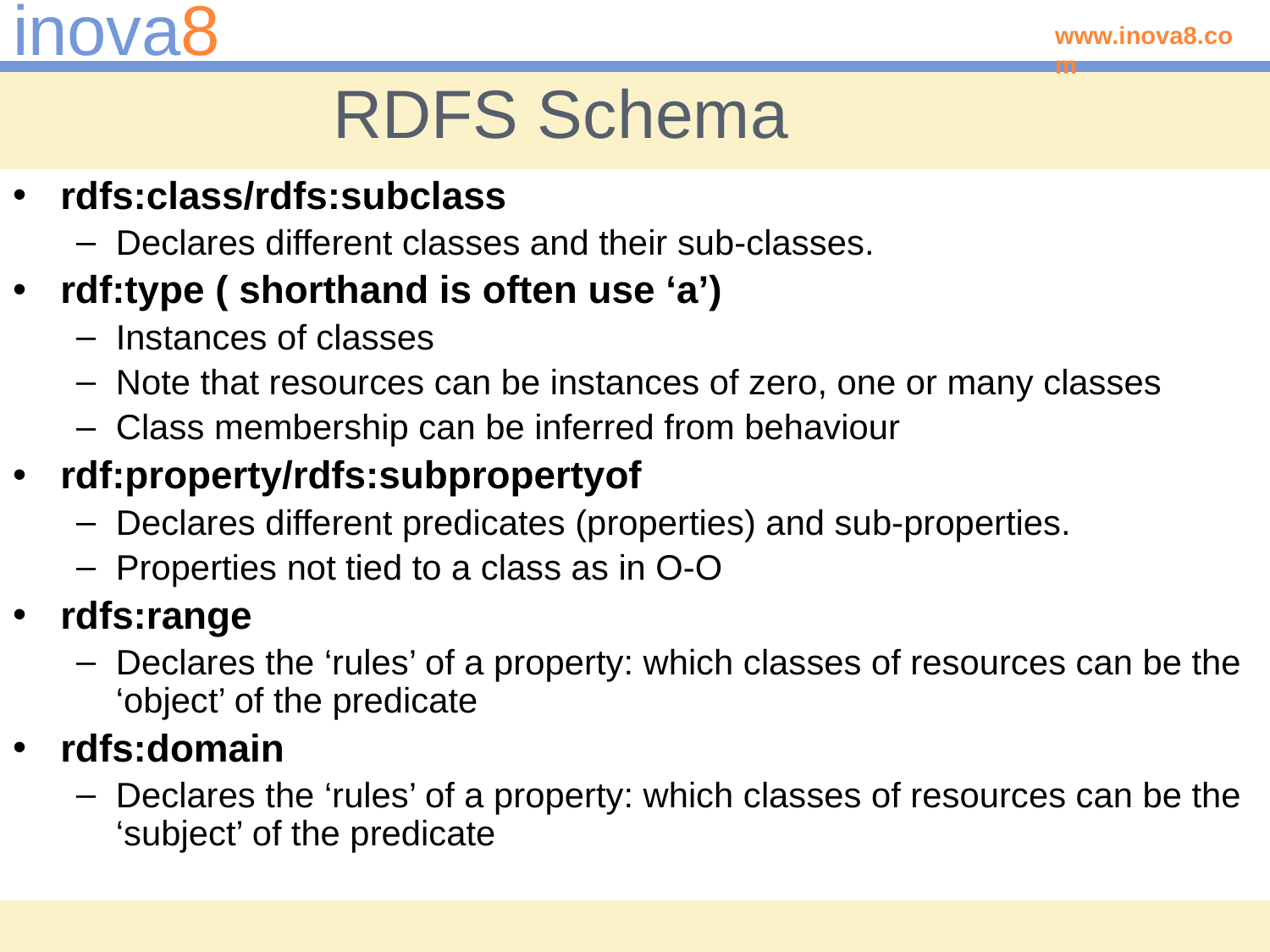

# RDFS Schema
rdfs:class/rdfs:subclass
Declares different classes and their sub-classes.
rdf:type ( shorthand is often use ‘a’)
Instances of classes
Note that resources can be instances of zero, one or many classes
Class membership can be inferred from behaviour
rdf:property/rdfs:subpropertyof
Declares different predicates (properties) and sub-properties.
Properties not tied to a class as in O-O
rdfs:range
Declares the ‘rules’ of a property: which classes of resources can be the ‘object’ of the predicate
rdfs:domain
Declares the ‘rules’ of a property: which classes of resources can be the ‘subject’ of the predicate